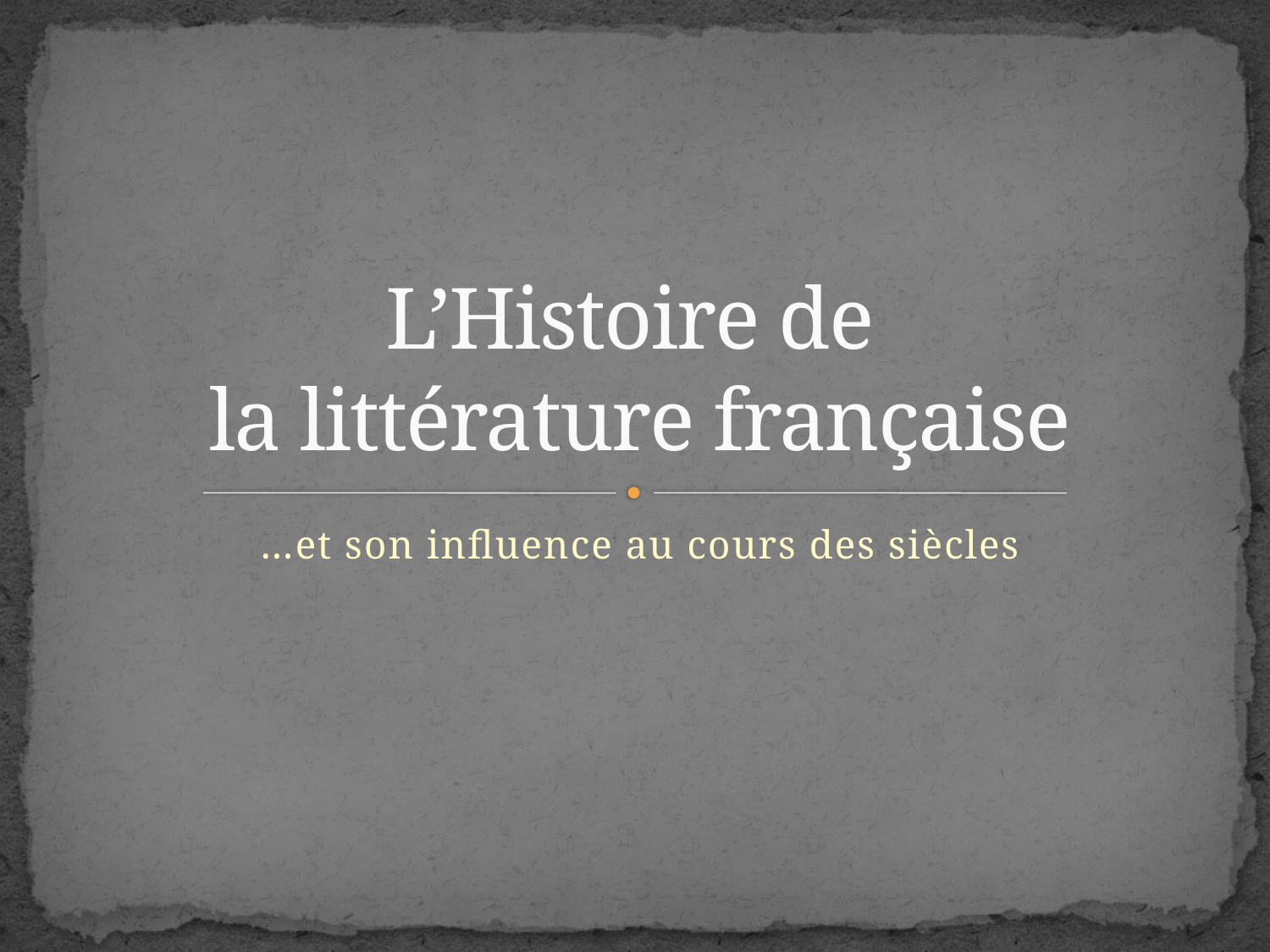

# L’Histoire de la littérature française
…et son influence au cours des siècles